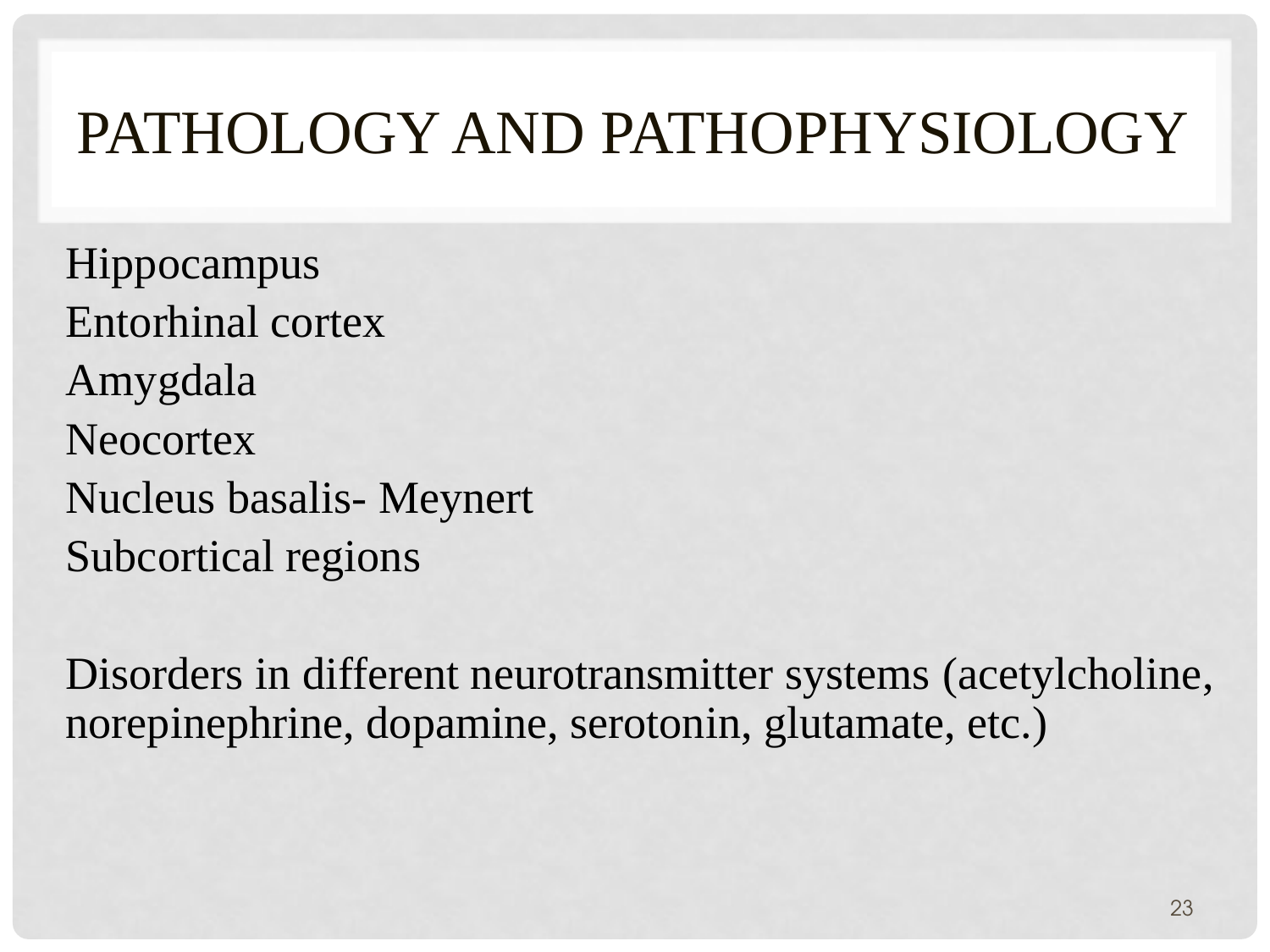

# pathology and pathophysiology
Hippocampus
Entorhinal cortex
Amygdala
Neocortex
Nucleus basalis- Meynert
Subcortical regions

Disorders in different neurotransmitter systems (acetylcholine, norepinephrine, dopamine, serotonin, glutamate, etc.)
23